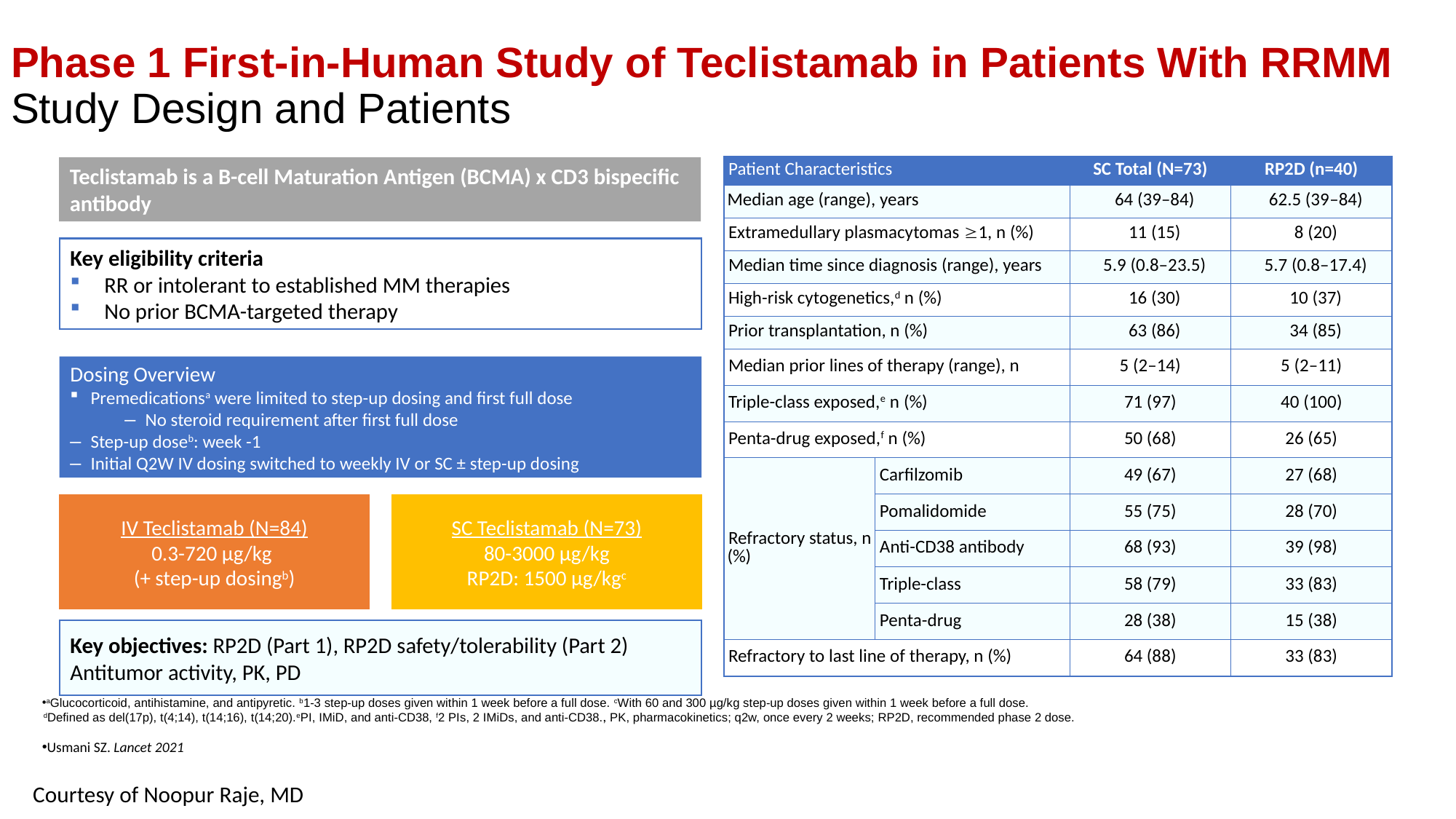

# Phase 1 First-in-Human Study of Teclistamab in Patients With RRMM: Study Design and Patients
| Patient Characteristics |  | SC Total (N=73) | RP2D (n=40) |
| --- | --- | --- | --- |
| Median age (range), years |  | 64 (39–84) | 62.5 (39–84) |
| Extramedullary plasmacytomas ≥1, n (%) |  | 11 (15) | 8 (20) |
| Median time since diagnosis (range), years |  | 5.9 (0.8–23.5) | 5.7 (0.8–17.4) |
| High-risk cytogenetics,d n (%) |  | 16 (30) | 10 (37) |
| Prior transplantation, n (%) |  | 63 (86) | 34 (85) |
| Median prior lines of therapy (range), n |  | 5 (2–14) | 5 (2–11) |
| Triple-class exposed,e n (%) |  | 71 (97) | 40 (100) |
| Penta-drug exposed,f n (%) |  | 50 (68) | 26 (65) |
| Refractory status, n (%) | Carfilzomib | 49 (67) | 27 (68) |
|  | Pomalidomide | 55 (75) | 28 (70) |
|  | Anti-CD38 antibody | 68 (93) | 39 (98) |
|  | Triple-class | 58 (79) | 33 (83) |
|  | Penta-drug | 28 (38) | 15 (38) |
| Refractory to last line of therapy, n (%) |  | 64 (88) | 33 (83) |
Teclistamab is a B-cell Maturation Antigen (BCMA) x CD3 bispecific antibody
Key eligibility criteria
RR or intolerant to established MM therapies
No prior BCMA-targeted therapy
Dosing Overview
Premedicationsa were limited to step-up dosing and first full dose
No steroid requirement after first full dose
Step-up doseb: week -1
Initial Q2W IV dosing switched to weekly IV or SC ± step-up dosing
IV Teclistamab (N=84)
0.3-720 µg/kg
(+ step-up dosingb)
SC Teclistamab (N=73)
80-3000 µg/kg
RP2D: 1500 µg/kgc
Key objectives: RP2D (Part 1), RP2D safety/tolerability (Part 2)
Antitumor activity, PK, PD
aGlucocorticoid, antihistamine, and antipyretic. b1-3 step-up doses given within 1 week before a full dose. cWith 60 and 300 µg/kg step-up doses given within 1 week before a full dose.
dDefined as del(17p), t(4;14), t(14;16), t(14;20).ePI, IMiD, and anti-CD38, f2 PIs, 2 IMiDs, and anti-CD38., PK, pharmacokinetics; q2w, once every 2 weeks; RP2D, recommended phase 2 dose.
Usmani SZ. Lancet 2021
Courtesy of Noopur Raje, MD